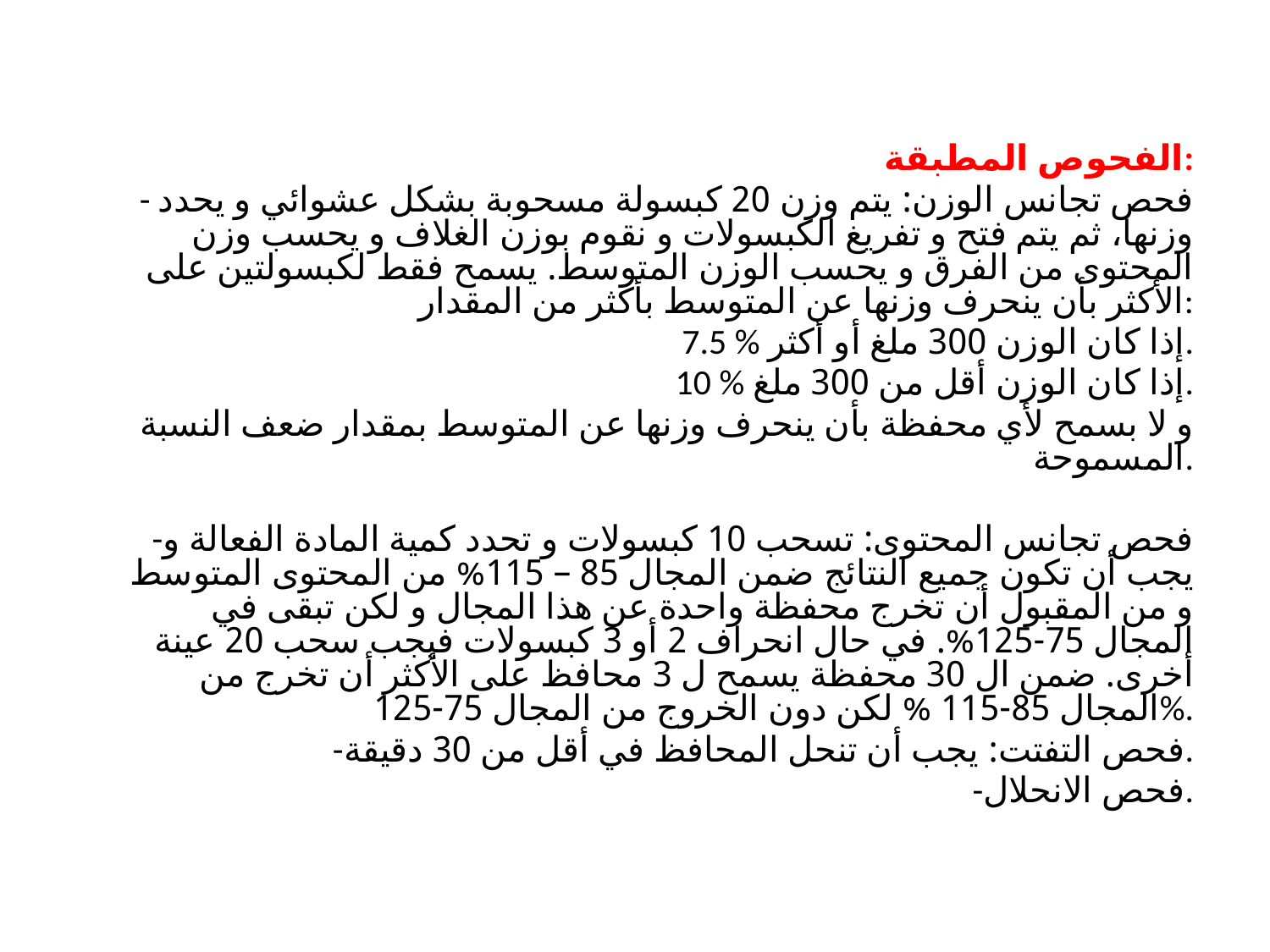

#
الفحوص المطبقة:
- فحص تجانس الوزن: يتم وزن 20 كبسولة مسحوبة بشكل عشوائي و يحدد وزنها، ثم يتم فتح و تفريغ الكبسولات و نقوم بوزن الغلاف و يحسب وزن المحتوى من الفرق و يحسب الوزن المتوسط. يسمح فقط لكبسولتين على الأكثر بأن ينحرف وزنها عن المتوسط بأكثر من المقدار:
7.5 % إذا كان الوزن 300 ملغ أو أكثر.
10 % إذا كان الوزن أقل من 300 ملغ.
و لا بسمح لأي محفظة بأن ينحرف وزنها عن المتوسط بمقدار ضعف النسبة المسموحة.

-فحص تجانس المحتوى: تسحب 10 كبسولات و تحدد كمية المادة الفعالة و يجب أن تكون جميع النتائج ضمن المجال 85 – 115% من المحتوى المتوسط و من المقبول أن تخرج محفظة واحدة عن هذا المجال و لكن تبقى في المجال 75-125%. في حال انحراف 2 أو 3 كبسولات فيجب سحب 20 عينة أخرى. ضمن ال 30 محفظة يسمح ل 3 محافظ على الأكثر أن تخرج من المجال 85-115 % لكن دون الخروج من المجال 75-125%.
-فحص التفتت: يجب أن تنحل المحافظ في أقل من 30 دقيقة.
-فحص الانحلال.